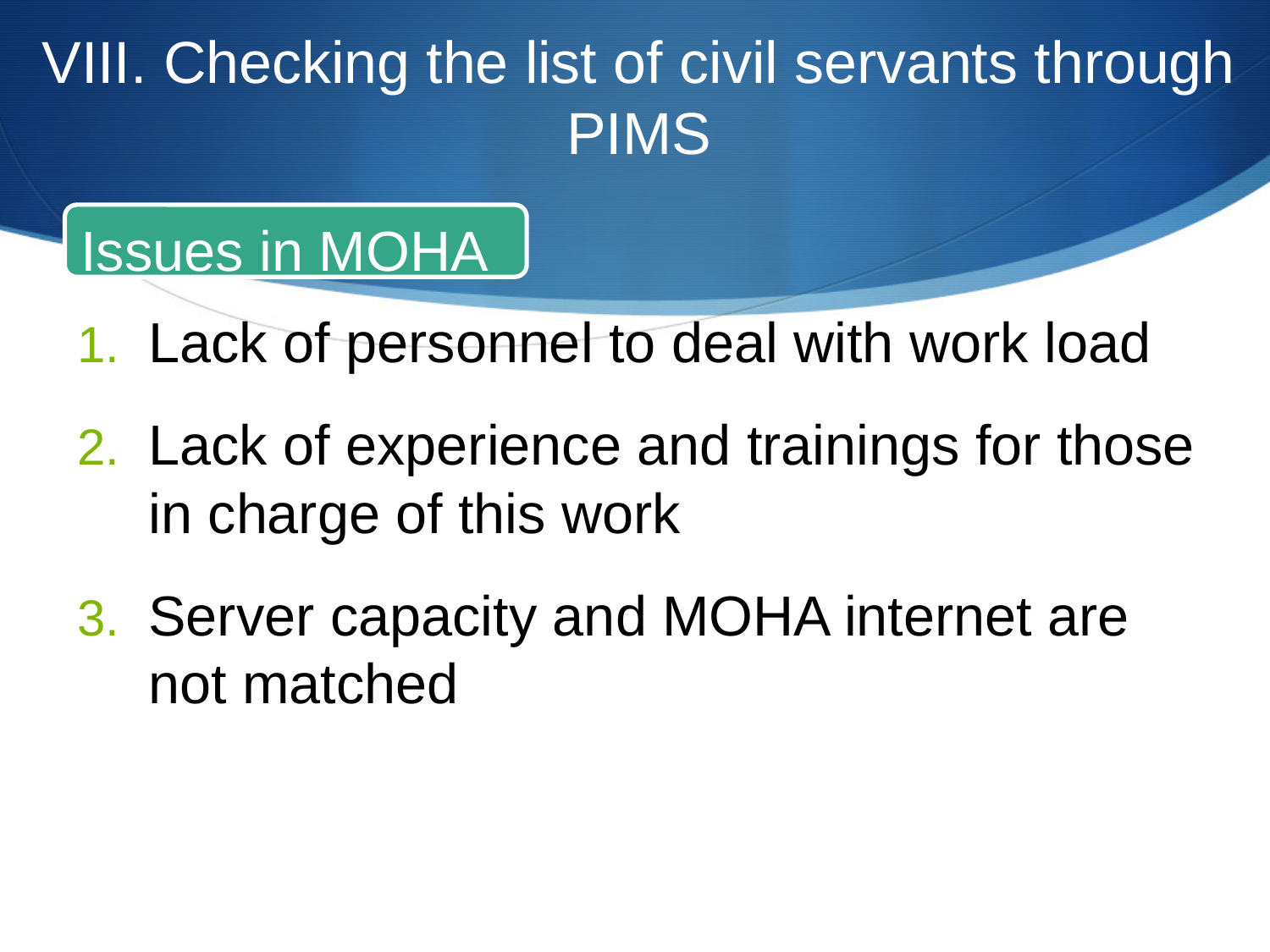

# VIII. Checking the list of civil servants through PIMS

Lack of personnel to deal with work load
Lack of experience and trainings for those in charge of this work
Server capacity and MOHA internet are not matched
Issues in MOHA